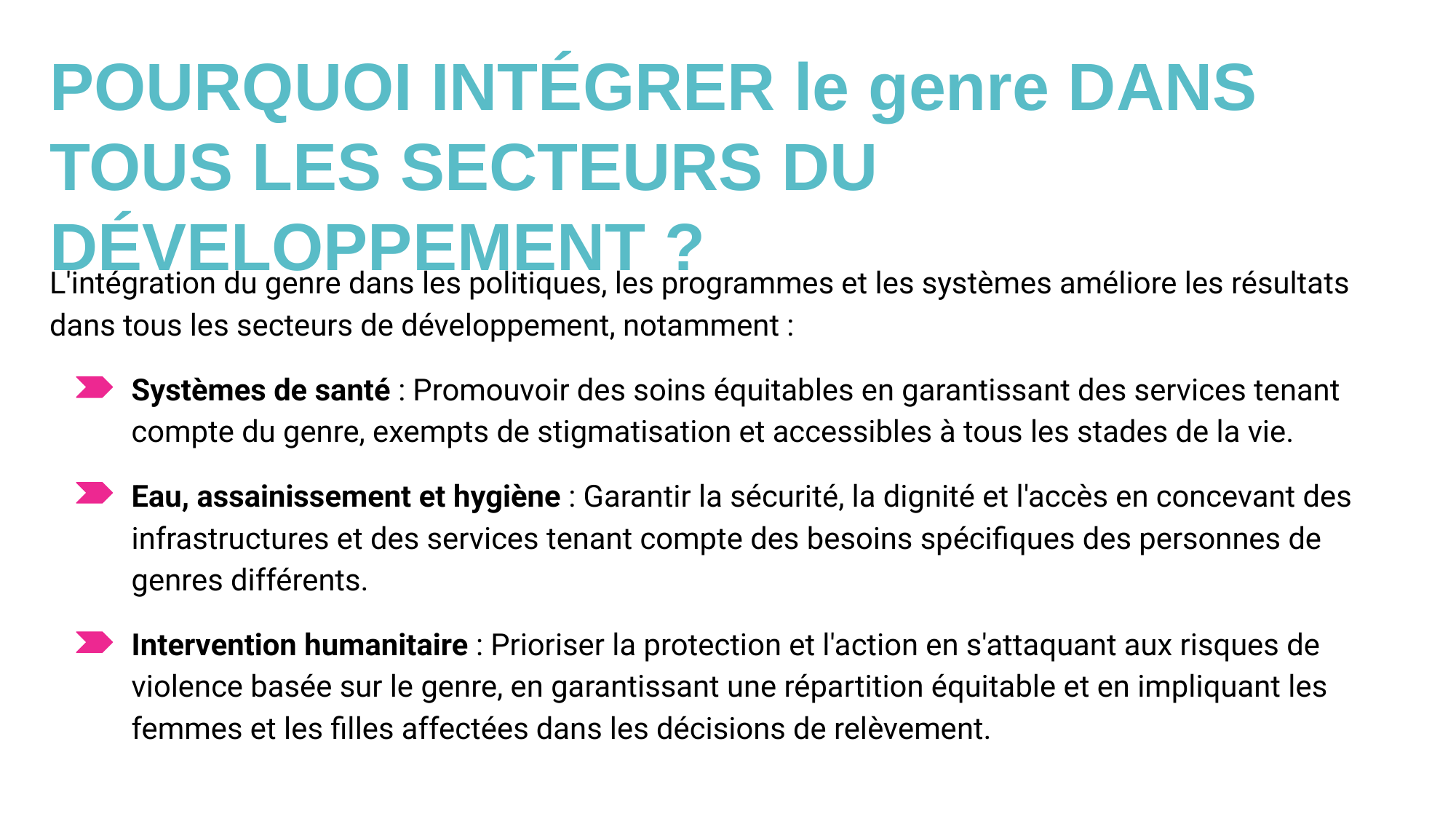

# POURQUOI INTÉGRER le genre DANS TOUS LES SECTEURS DU DÉVELOPPEMENT ?
L'intégration du genre dans les politiques, les programmes et les systèmes améliore les résultats dans tous les secteurs de développement, notamment :
Systèmes de santé : Promouvoir des soins équitables en garantissant des services tenant compte du genre, exempts de stigmatisation et accessibles à tous les stades de la vie.
Eau, assainissement et hygiène : Garantir la sécurité, la dignité et l'accès en concevant des infrastructures et des services tenant compte des besoins spécifiques des personnes de genres différents.
Intervention humanitaire : Prioriser la protection et l'action en s'attaquant aux risques de violence basée sur le genre, en garantissant une répartition équitable et en impliquant les femmes et les filles affectées dans les décisions de relèvement.